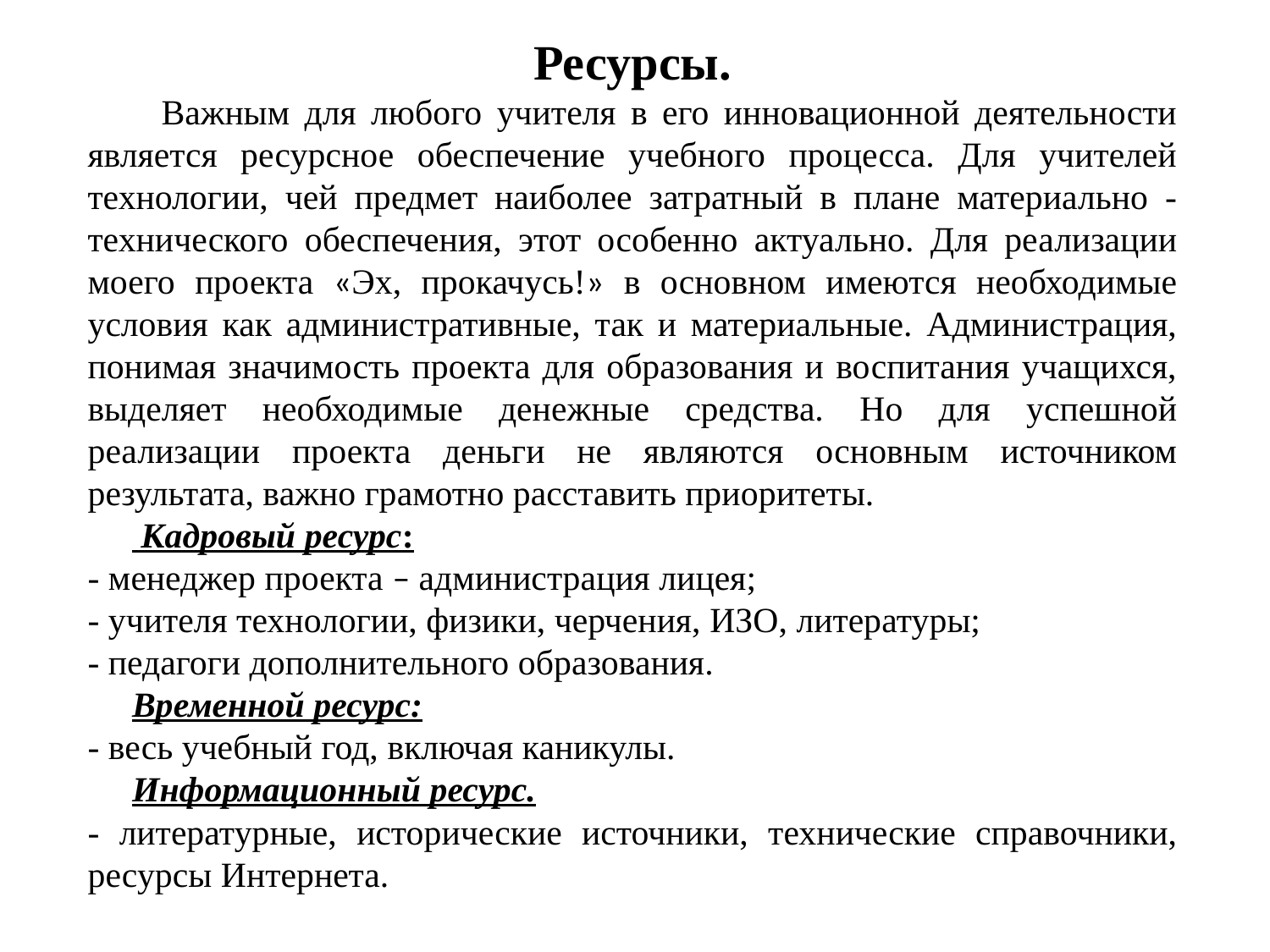

Ресурсы.
     Важным для любого учителя в его инновационной деятельности является ресурсное обеспечение учебного процесса. Для учителей технологии, чей предмет наиболее затратный в плане материально - технического обеспечения, этот особенно актуально. Для реализации моего проекта «Эх, прокачусь!» в основном имеются необходимые условия как административные, так и материальные. Администрация, понимая значимость проекта для образования и воспитания учащихся, выделяет необходимые денежные средства. Но для успешной реализации проекта деньги не являются основным источником результата, важно грамотно расставить приоритеты.
      Кадровый ресурс:
- менеджер проекта – администрация лицея;
- учителя технологии, физики, черчения, ИЗО, литературы;
- педагоги дополнительного образования.
     Временной ресурс:
- весь учебный год, включая каникулы.
     Информационный ресурс.
- литературные, исторические источники, технические справочники, ресурсы Интернета.